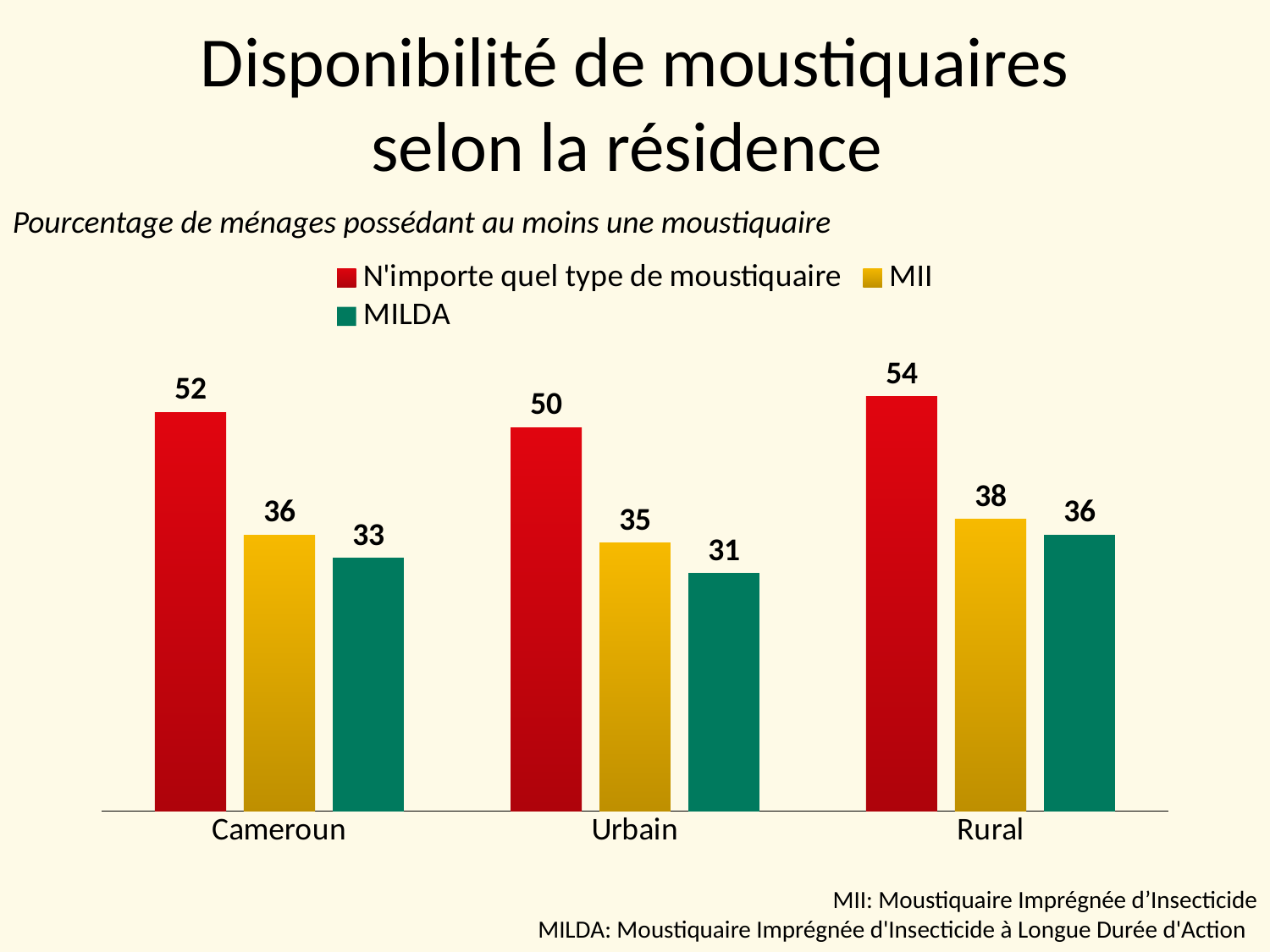

# Disponibilité de moustiquaires selon la résidence
Pourcentage de ménages possédant au moins une moustiquaire

### Chart

| Category | N'importe quel type de moustiquaire | MII | MILDA |
|---|---|---|---|
| Cameroun | 52.0 | 36.0 | 33.0 |
| Urbain | 50.0 | 35.0 | 31.0 |
| Rural | 54.0 | 38.0 | 36.0 |
MII: Moustiquaire Imprégnée d’Insecticide
MILDA: Moustiquaire Imprégnée d'Insecticide à Longue Durée d'Action